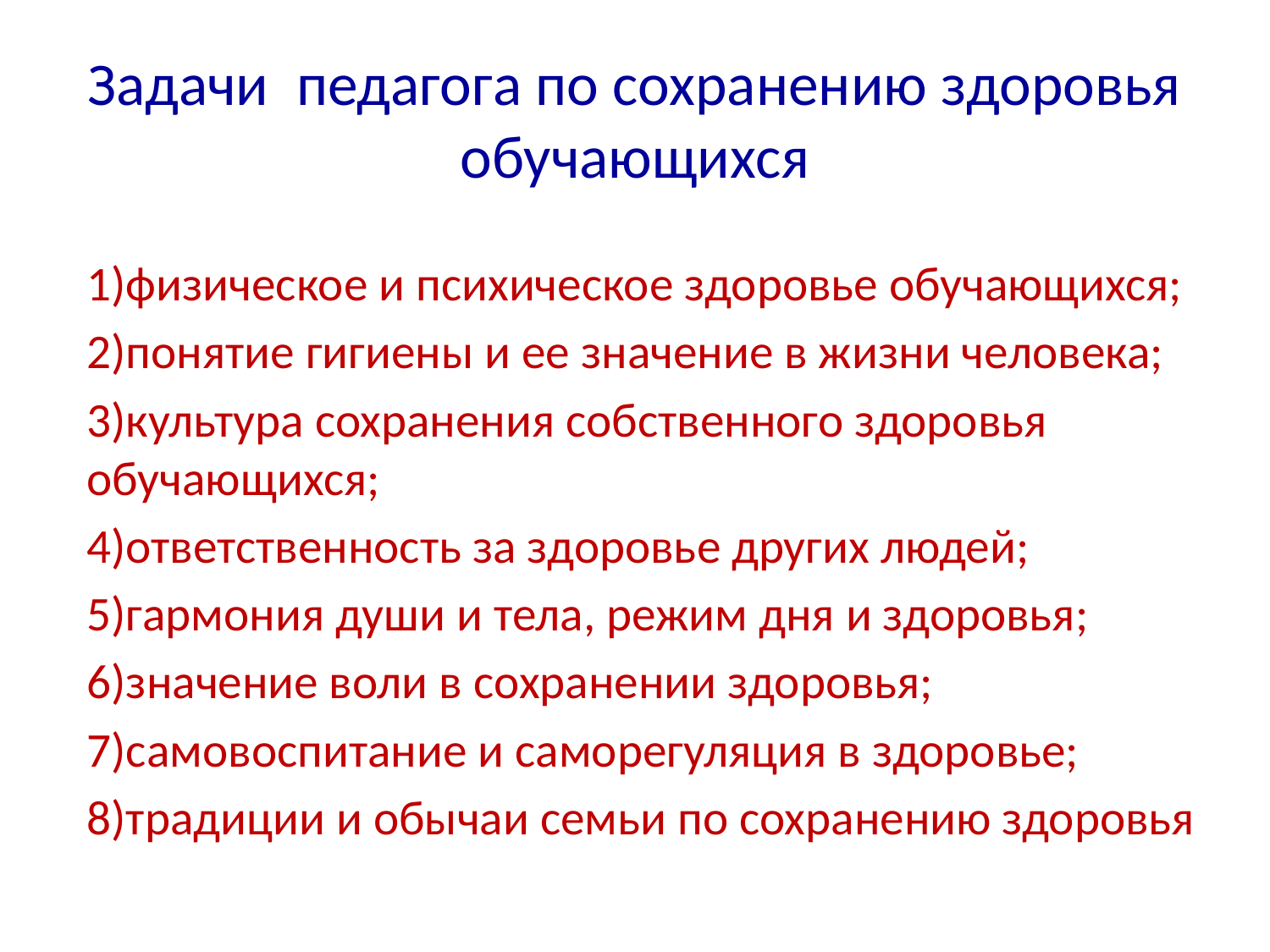

# Задачи  педагога по сохранению здоровья обучающихся
1)физическое и психическое здоровье обучающихся;
2)понятие гигиены и ее значение в жизни человека;
3)культура сохранения собственного здоровья обучающихся;
4)ответственность за здоровье других людей;
5)гармония души и тела, режим дня и здоровья;
6)значение воли в сохранении здоровья;
7)самовоспитание и саморегуляция в здоровье;
8)традиции и обычаи семьи по сохранению здоровья